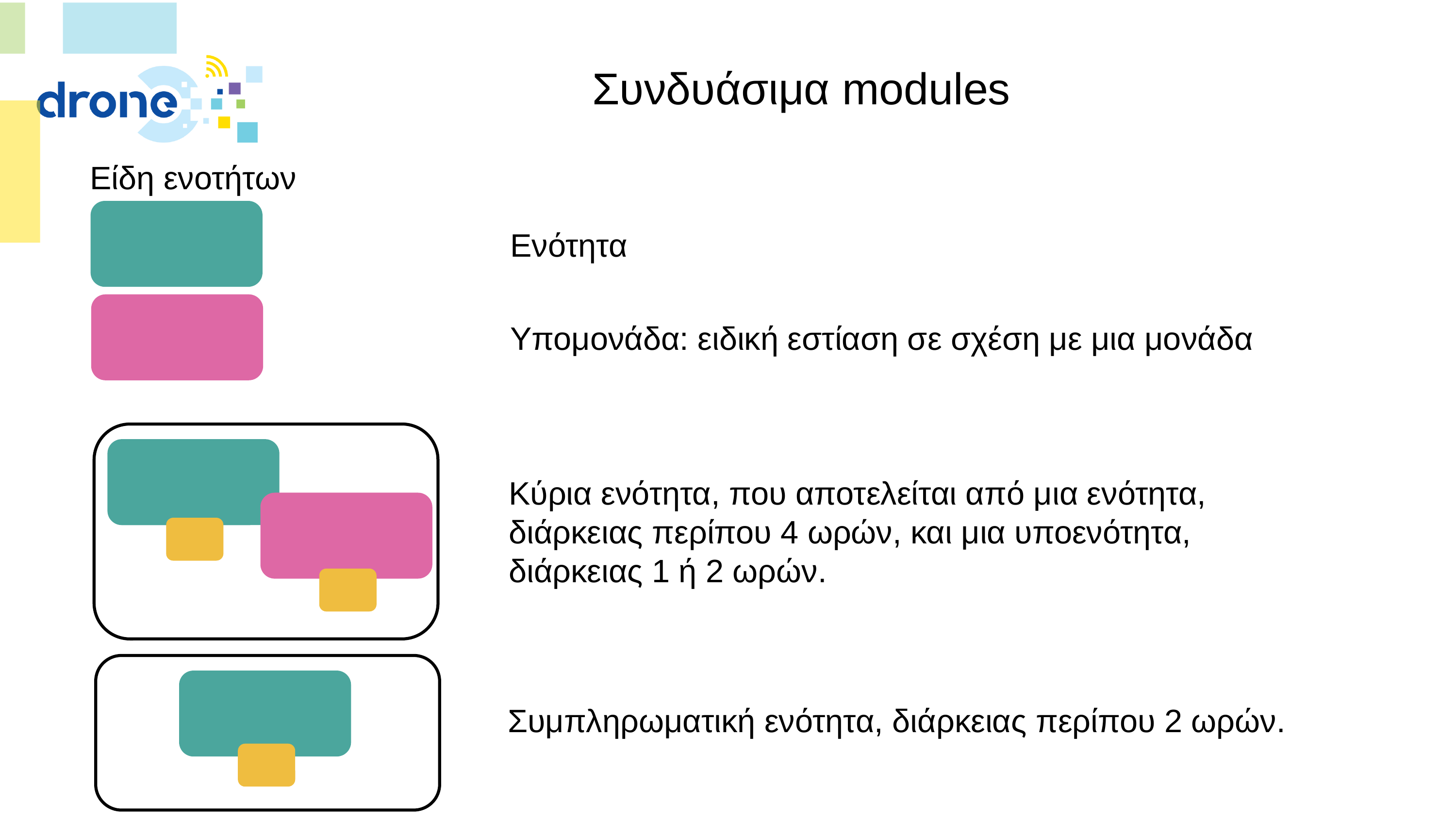

# Συνδυάσιμα modules

Είδη ενοτήτων

Ενότητα

Υπομονάδα: ειδική εστίαση σε σχέση με μια μονάδα

Κύρια ενότητα, που αποτελείται από μια ενότητα, διάρκειας περίπου 4 ωρών, και μια υποενότητα, διάρκειας 1 ή 2 ωρών.

Συμπληρωματική ενότητα, διάρκειας περίπου 2 ωρών.